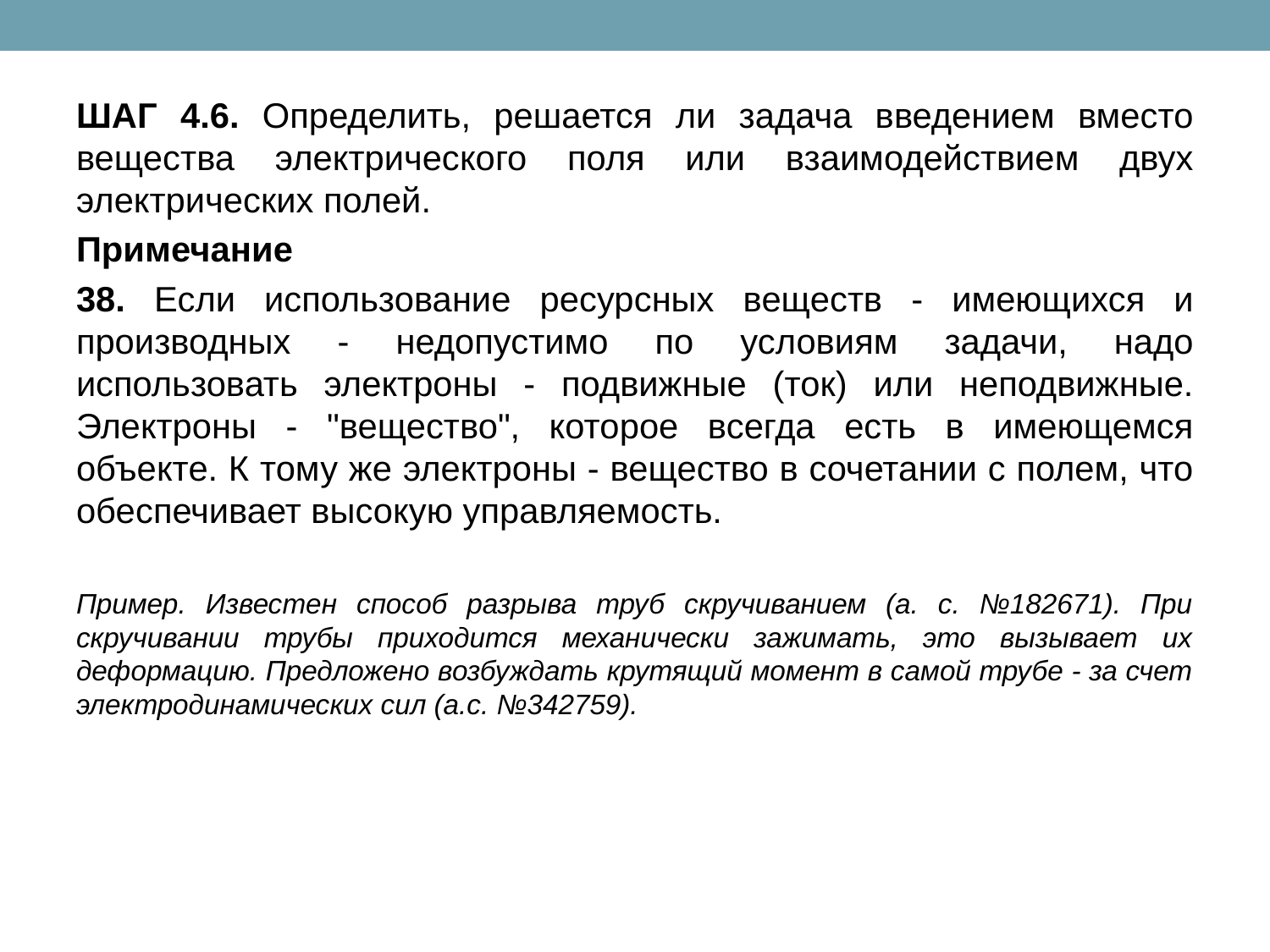

ШАГ 4.6. Определить, решается ли задача введением вместо вещества электрического поля или взаимодействием двух электрических полей.
Примечание
38. Если использование ресурсных веществ - имеющихся и производных - недопустимо по условиям задачи, надо использовать электроны - подвижные (ток) или неподвижные. Электроны - "вещество", которое всегда есть в имеющемся объекте. К тому же электроны - вещество в сочетании с полем, что обеспечивает высокую управляемость.

Пример. Известен способ разрыва труб скручиванием (а. с. №182671). При скручивании трубы приходится механически зажимать, это вызывает их деформацию. Предложено возбуждать крутящий момент в самой трубе - за счет электродинамических сил (а.с. №342759).